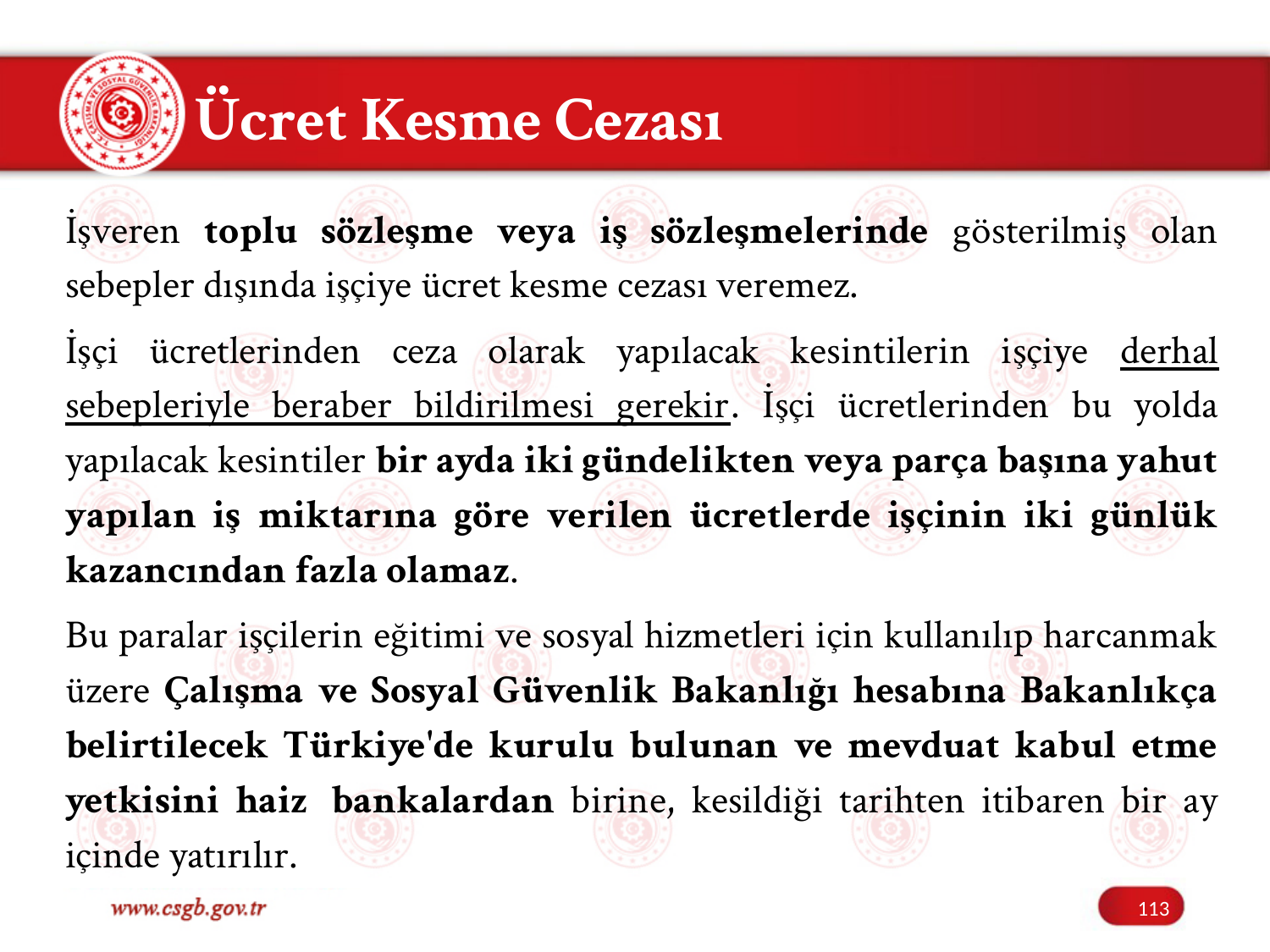

# Ücret Kesme Cezası
İşveren toplu sözleşme veya iş sözleşmelerinde gösterilmiş olan sebepler dışında işçiye ücret kesme cezası veremez.
İşçi ücretlerinden ceza olarak yapılacak kesintilerin işçiye derhal sebepleriyle beraber bildirilmesi gerekir. İşçi ücretlerinden bu yolda yapılacak kesintiler bir ayda iki gündelikten veya parça başına yahut yapılan iş miktarına göre verilen ücretlerde işçinin iki günlük kazancından fazla olamaz.
Bu paralar işçilerin eğitimi ve sosyal hizmetleri için kullanılıp harcanmak üzere Çalışma ve Sosyal Güvenlik Bakanlığı hesabına Bakanlıkça belirtilecek Türkiye'de kurulu bulunan ve mevduat kabul etme yetkisini haiz  bankalardan birine, kesildiği tarihten itibaren bir ay içinde yatırılır.

113